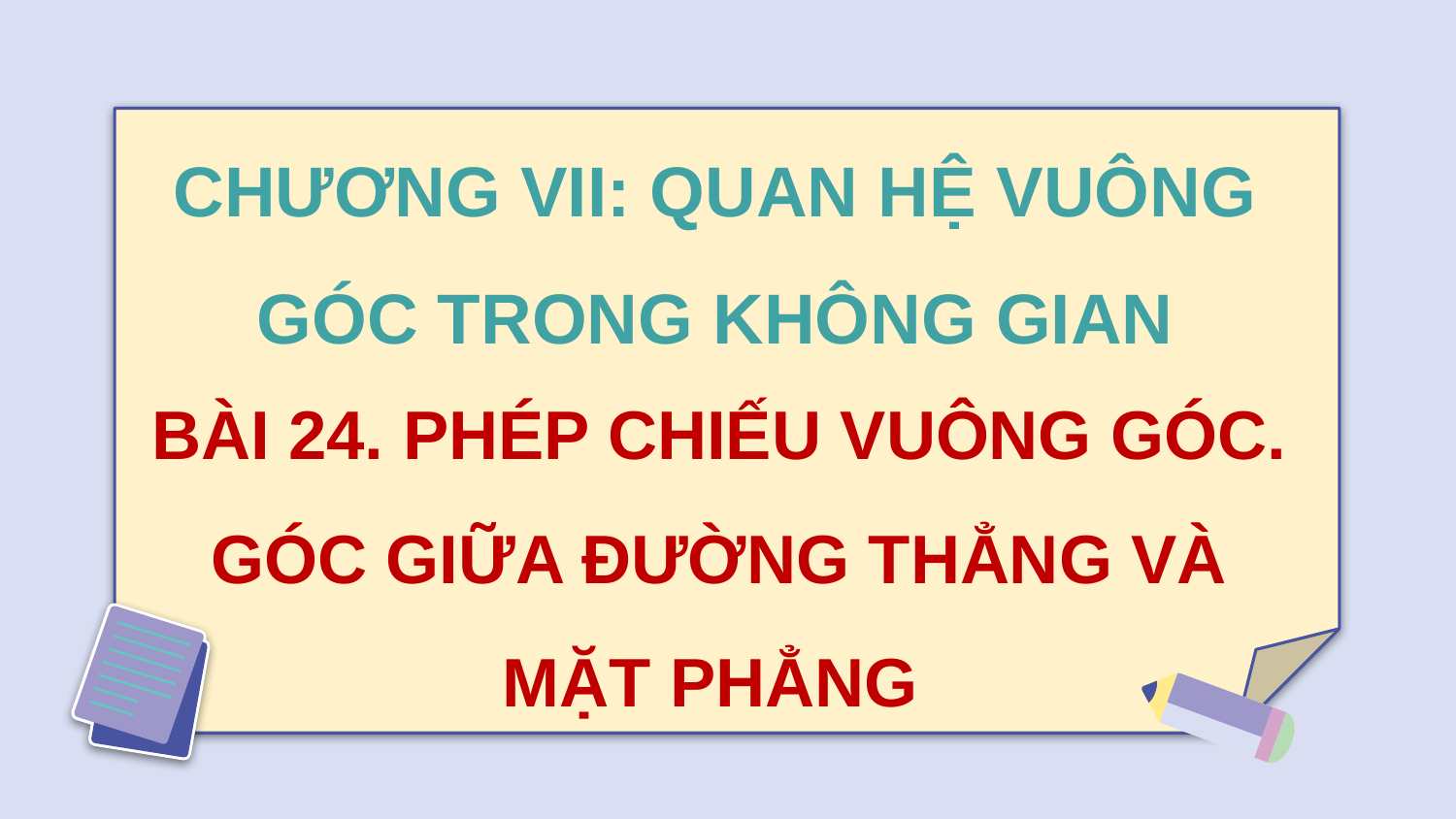

CHƯƠNG VII: QUAN HỆ VUÔNG GÓC TRONG KHÔNG GIAN
BÀI 24. PHÉP CHIẾU VUÔNG GÓC. GÓC GIỮA ĐƯỜNG THẲNG VÀ MẶT PHẲNG